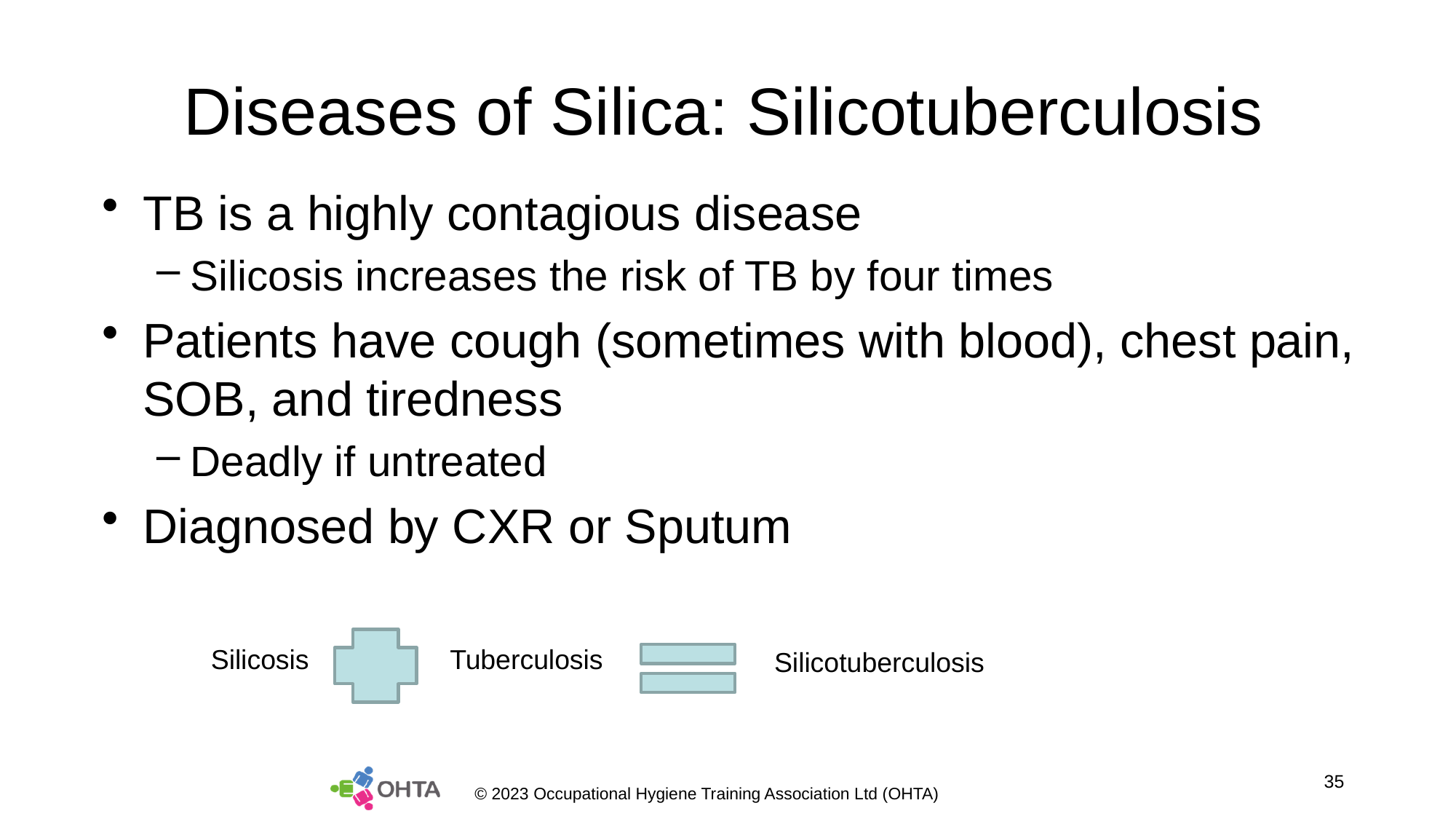

# Diseases of Silica: Silicotuberculosis
TB is a highly contagious disease
Silicosis increases the risk of TB by four times
Patients have cough (sometimes with blood), chest pain, SOB, and tiredness
Deadly if untreated
Diagnosed by CXR or Sputum

Silicosis
Tuberculosis
Silicotuberculosis
35